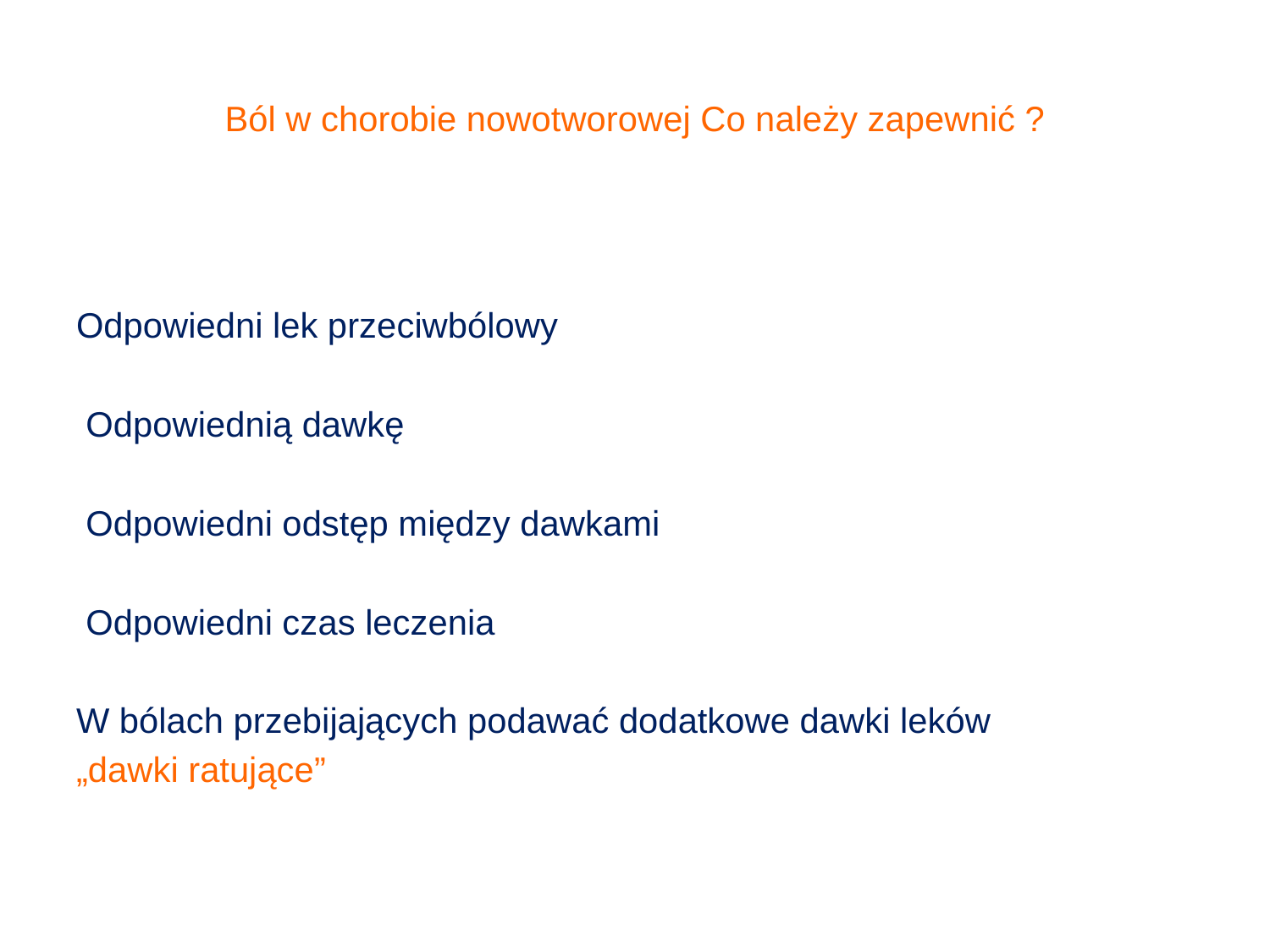

# Ból w chorobie nowotworowej Co należy zapewnić ?

Odpowiedni lek przeciwbólowy

 Odpowiednią dawkę

 Odpowiedni odstęp między dawkami

 Odpowiedni czas leczenia

W bólach przebijających podawać dodatkowe dawki leków
„dawki ratujące”